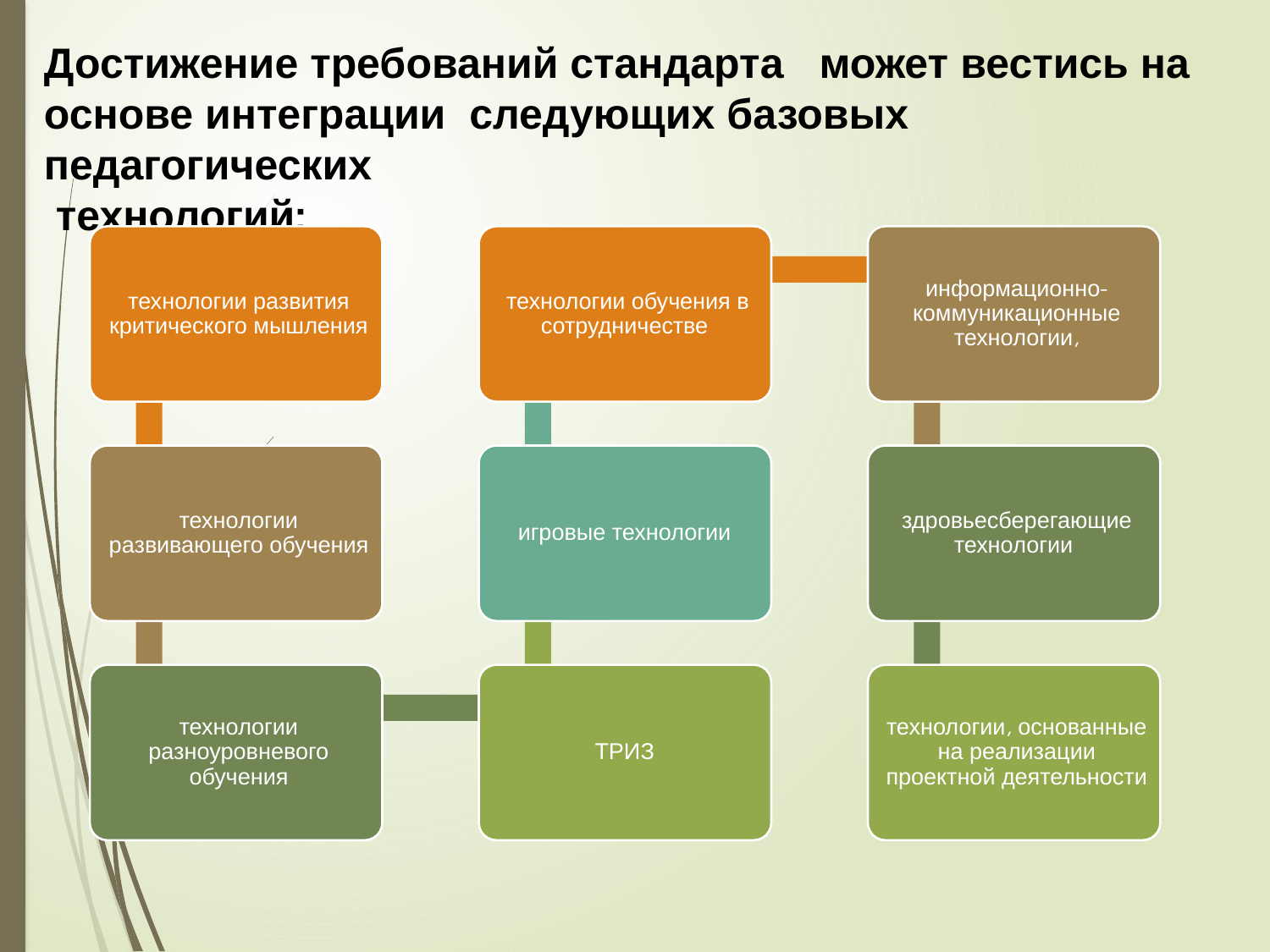

Достижение требований стандарта   может вестись на основе интеграции  следующих базовых педагогических
 технологий:

технологии развития критического мышления
технологии развивающего обучения
технологии разноуровневого обучения
ТРИЗ
игровые технологии
технологии обучения в сотрудничестве
информационно-коммуникационные технологии,
здровьесберегающие технологии
технологии, основанные на реализации проектной деятельности